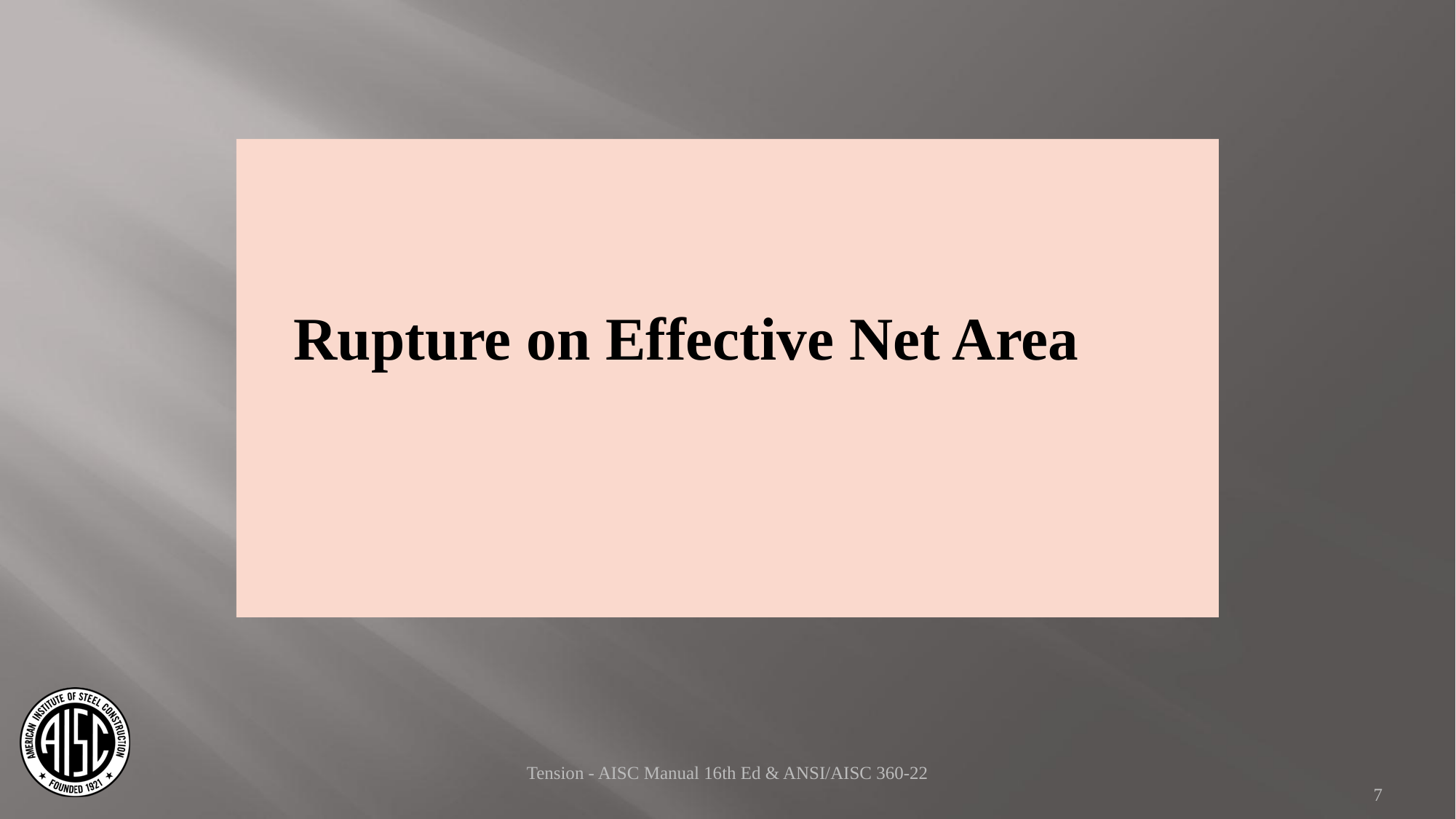

Rupture on Effective Net Area

Tension - AISC Manual 16th Ed & ANSI/AISC 360-22
7